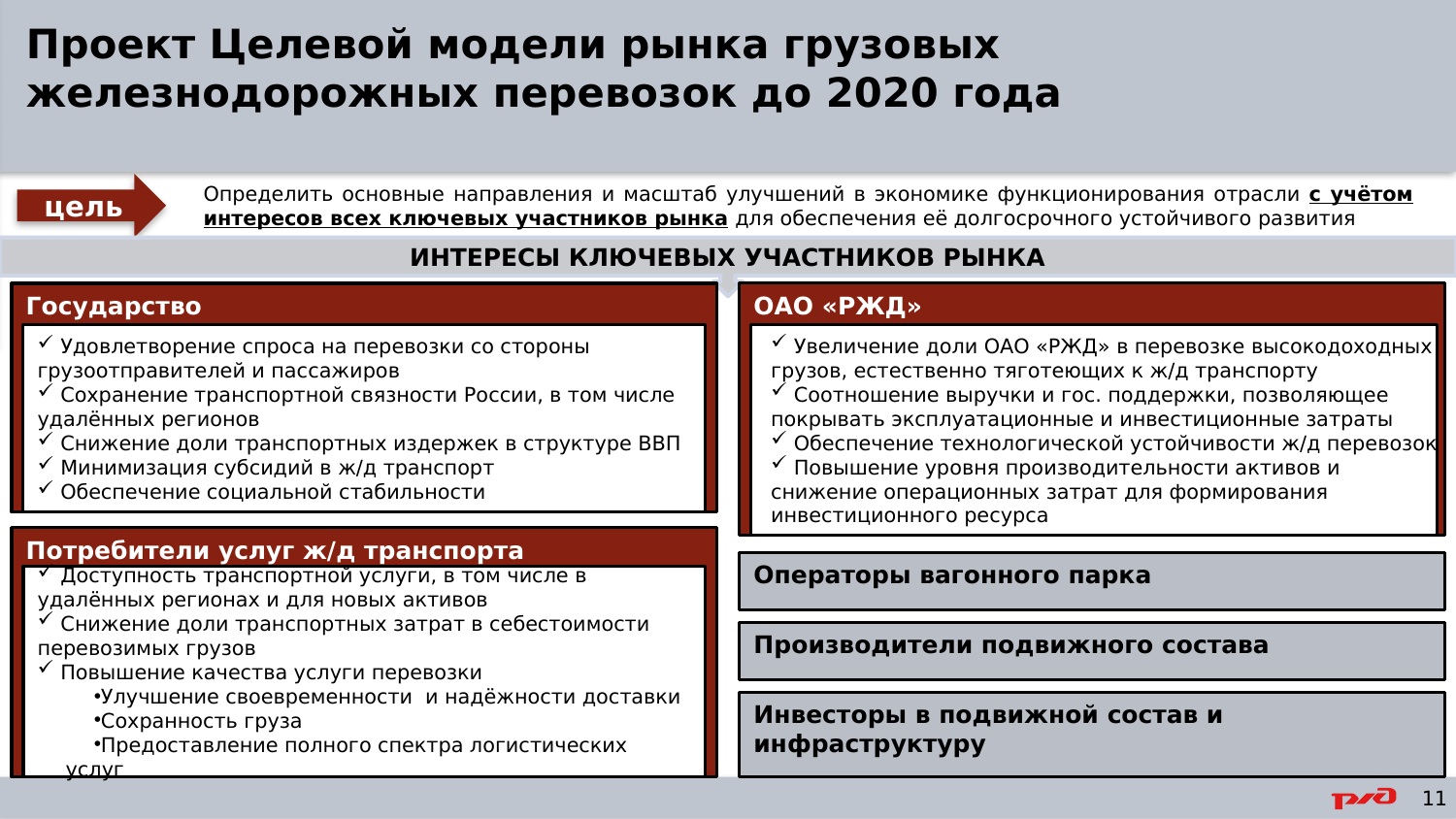

Проект Целевой модели рынка грузовых железнодорожных перевозок до 2020 года
Определить основные направления и масштаб улучшений в экономике функционирования отрасли с учётом интересов всех ключевых участников рынка для обеспечения её долгосрочного устойчивого развития
цель
Интересы ключевых участников рынка
ОАО «РЖД»

 Увеличение доли ОАО «РЖД» в перевозке высокодоходных грузов, естественно тяготеющих к ж/д транспорту
 Соотношение выручки и гос. поддержки, позволяющее покрывать эксплуатационные и инвестиционные затраты
 Обеспечение технологической устойчивости ж/д перевозок
 Повышение уровня производительности активов и снижение операционных затрат для формирования инвестиционного ресурса
Государство

 Удовлетворение спроса на перевозки со стороны грузоотправителей и пассажиров
 Сохранение транспортной связности России, в том числе удалённых регионов
 Снижение доли транспортных издержек в структуре ВВП
 Минимизация субсидий в ж/д транспорт
 Обеспечение социальной стабильности
Потребители услуг ж/д транспорта

 Доступность транспортной услуги, в том числе в удалённых регионах и для новых активов
 Снижение доли транспортных затрат в себестоимости перевозимых грузов
 Повышение качества услуги перевозки
Улучшение своевременности  и надёжности доставки
Сохранность груза
Предоставление полного спектра логистических услуг
Операторы вагонного парка

Производители подвижного состава

Инвесторы в подвижной состав и инфраструктуру

11